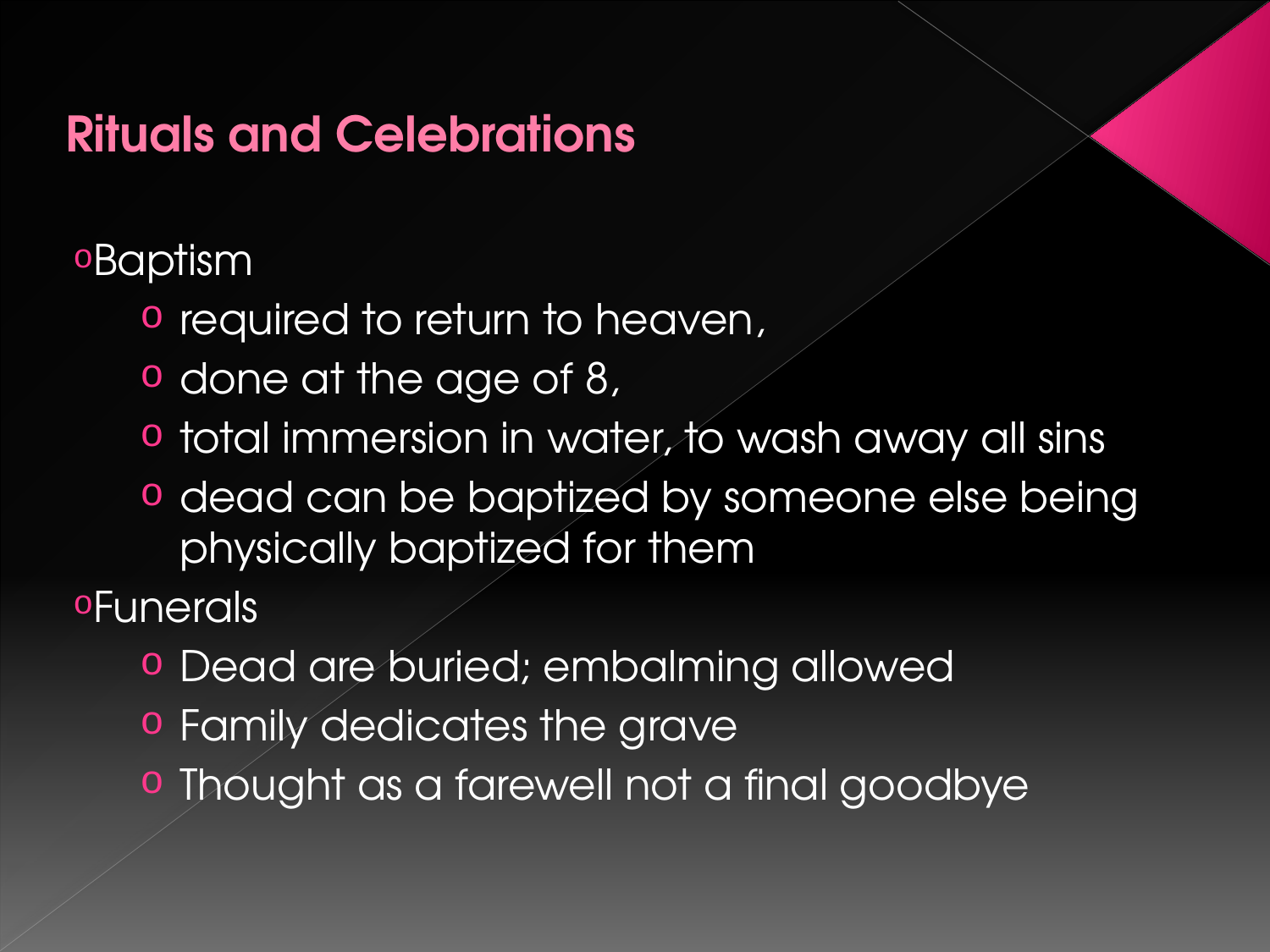

# Rituals and Celebrations
Baptism
required to return to heaven,
done at the age of 8,
total immersion in water, to wash away all sins
dead can be baptized by someone else being physically baptized for them
Funerals
Dead are buried; embalming allowed
Family dedicates the grave
Thought as a farewell not a final goodbye